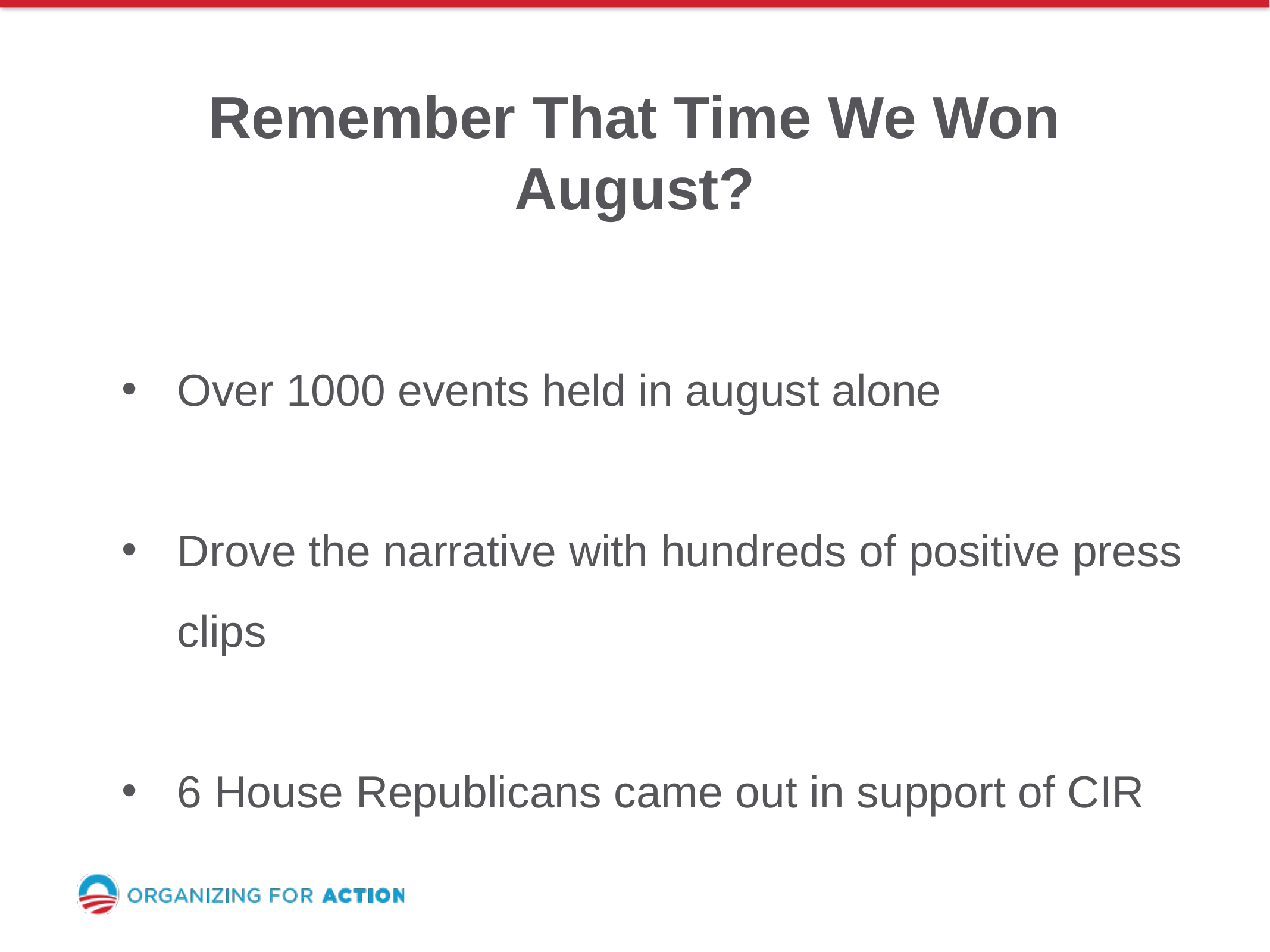

Remember That Time We Won August?
Over 1000 events held in august alone

Drove the narrative with hundreds of positive press clips

6 House Republicans came out in support of CIR